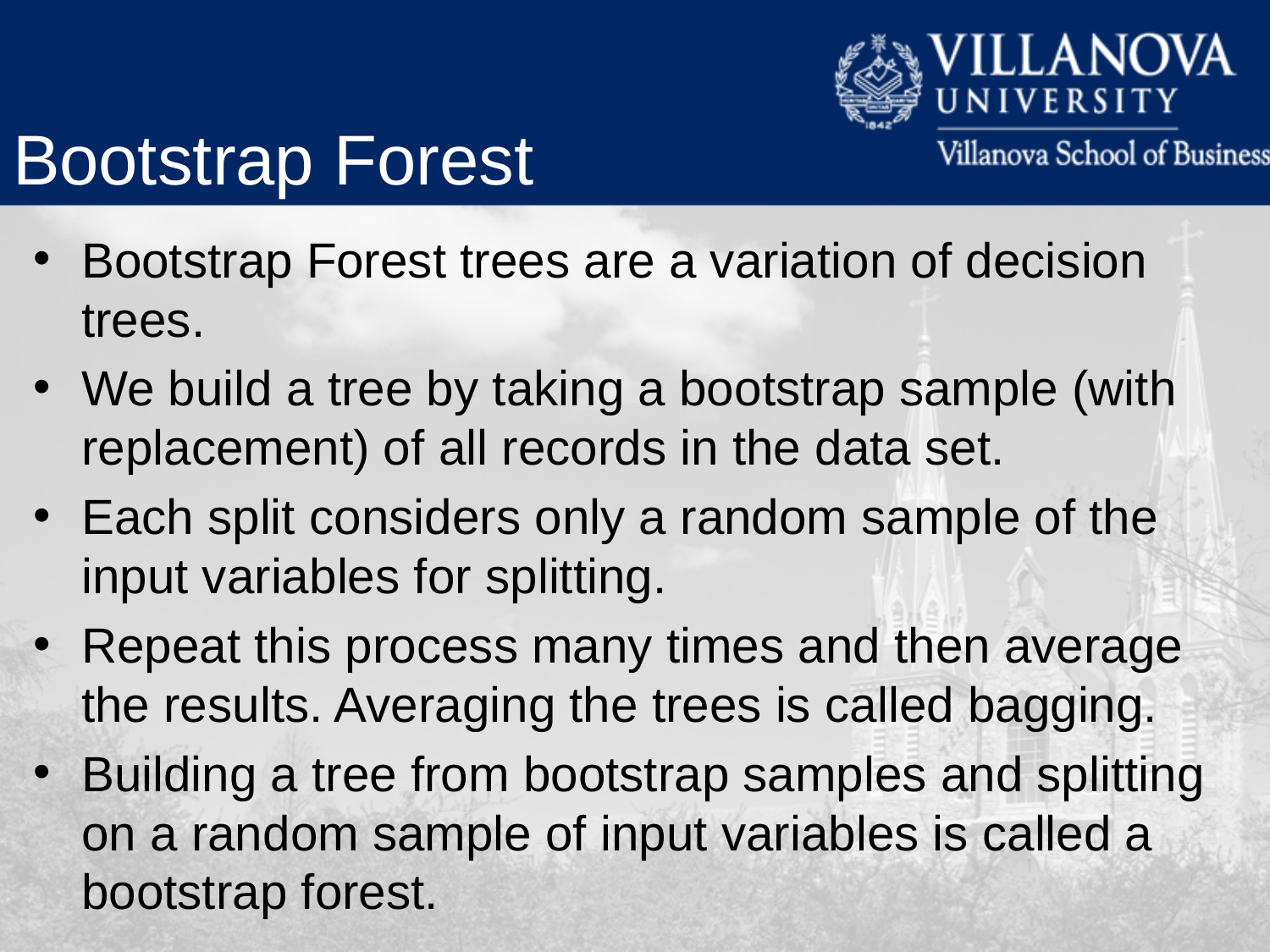

Bootstrap Forest
Bootstrap Forest trees are a variation of decision trees.
We build a tree by taking a bootstrap sample (with replacement) of all records in the data set.
Each split considers only a random sample of the input variables for splitting.
Repeat this process many times and then average the results. Averaging the trees is called bagging.
Building a tree from bootstrap samples and splitting on a random sample of input variables is called a bootstrap forest.